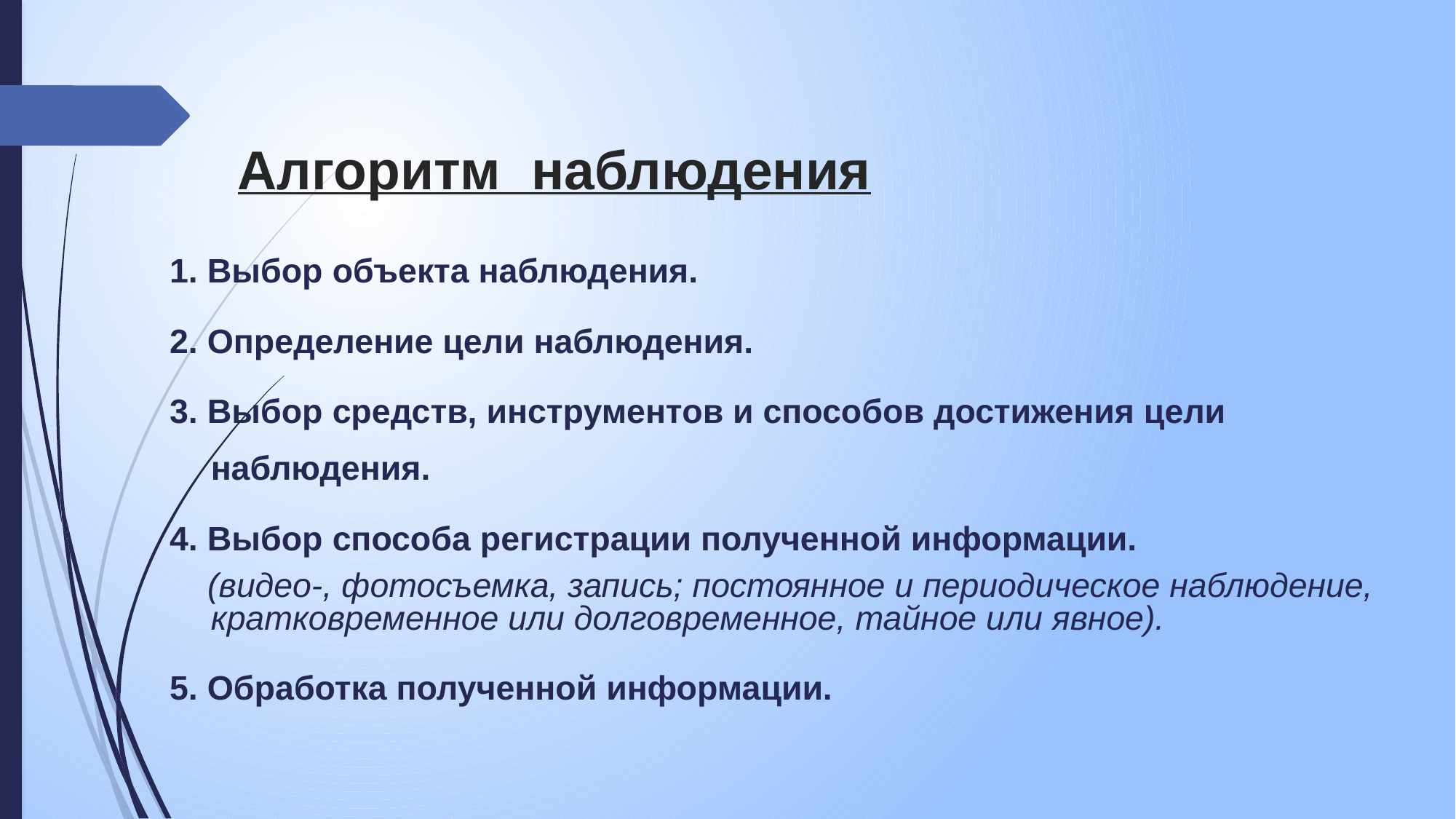

# Алгоритм  наблюдения
1. Выбор объекта наблюдения.
2. Определение цели наблюдения.
3. Выбор средств, инструментов и способов достижения цели наблюдения.
4. Выбор способа регистрации полученной информации.
    (видео-, фотосъемка, запись; постоянное и периодическое наблюдение, кратковременное или долговременное, тайное или явное).
5. Обработка полученной информации.